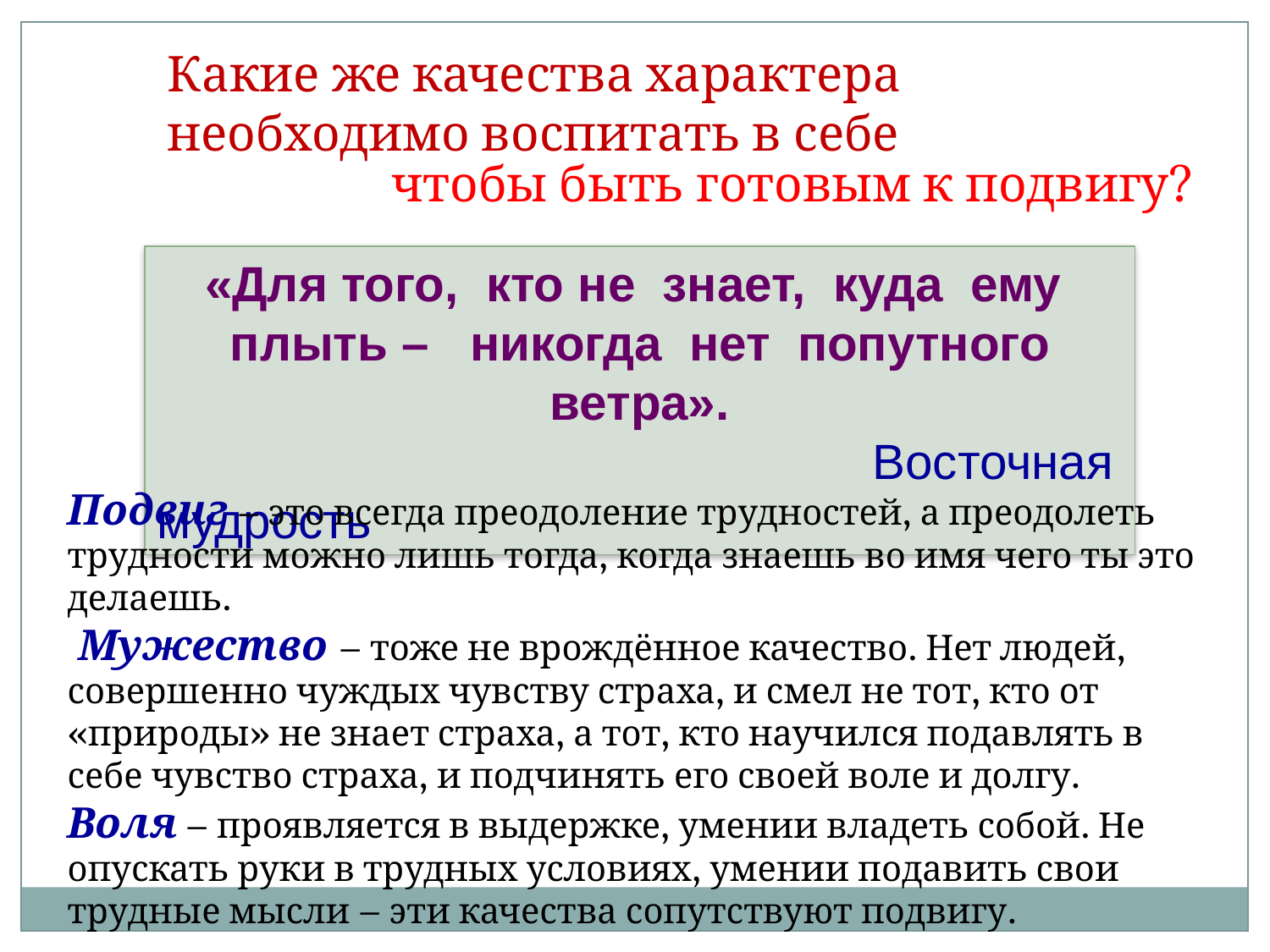

Какие же качества характера необходимо воспитать в себе
чтобы быть готовым к подвигу?
«Для того,  кто не  знает,  куда  ему  плыть –   никогда  нет  попутного ветра».
                                                    Восточная мудрость
Подвиг – это всегда преодоление трудностей, а преодолеть трудности можно лишь тогда, когда знаешь во имя чего ты это делаешь.
 Мужество – тоже не врождённое качество. Нет людей, совершенно чуждых чувству страха, и смел не тот, кто от «природы» не знает страха, а тот, кто научился подавлять в себе чувство страха, и подчинять его своей воле и долгу.
Воля – проявляется в выдержке, умении владеть собой. Не опускать руки в трудных условиях, умении подавить свои трудные мысли – эти качества сопутствуют подвигу.